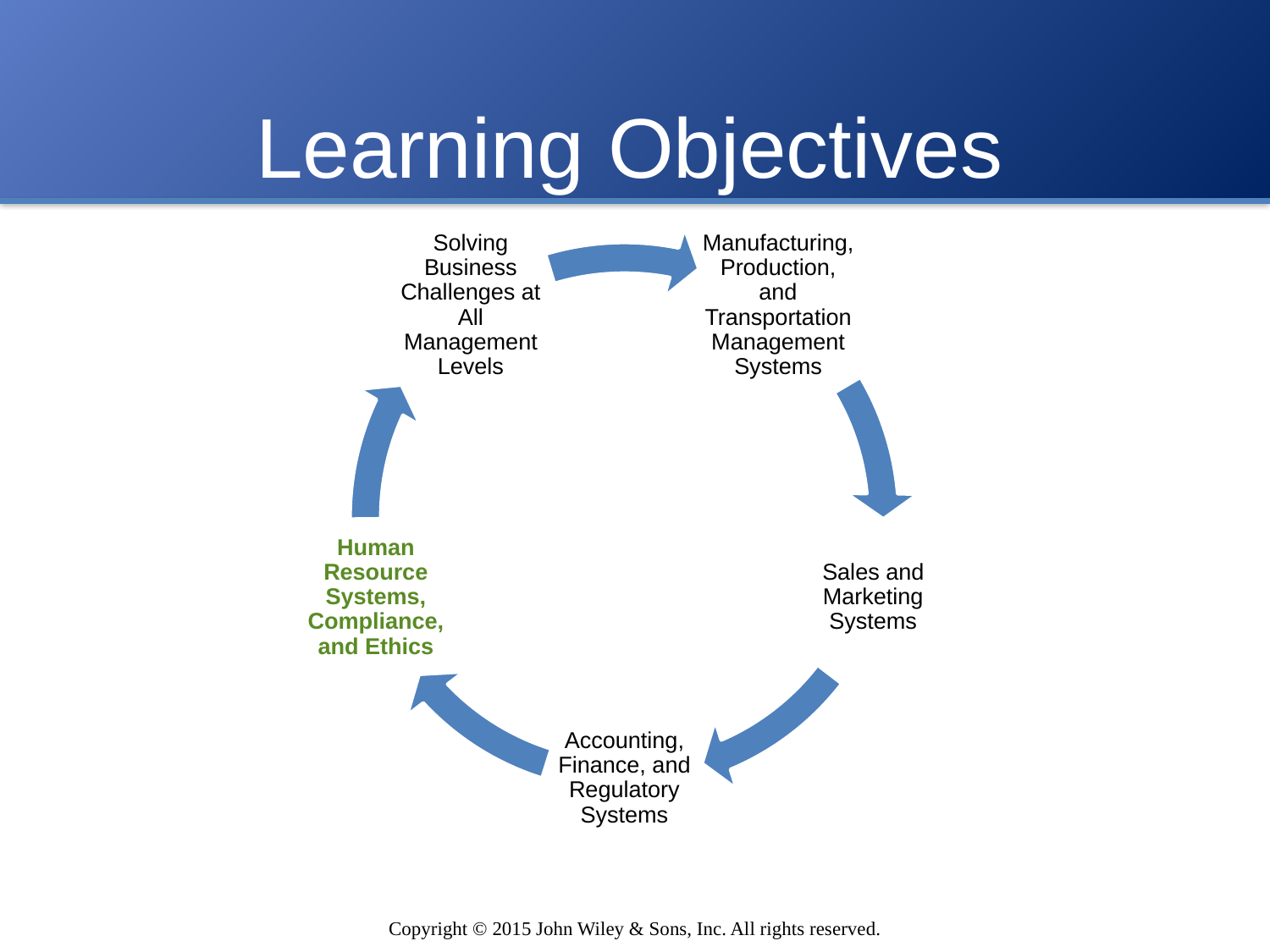

Manufacturing, Production, and Transportation Management Systems
Sales and Marketing Systems
Accounting, Finance, and Regulatory Systems
Human Resource Systems, Compliance, and Ethics
Solving Business Challenges at All Management Levels